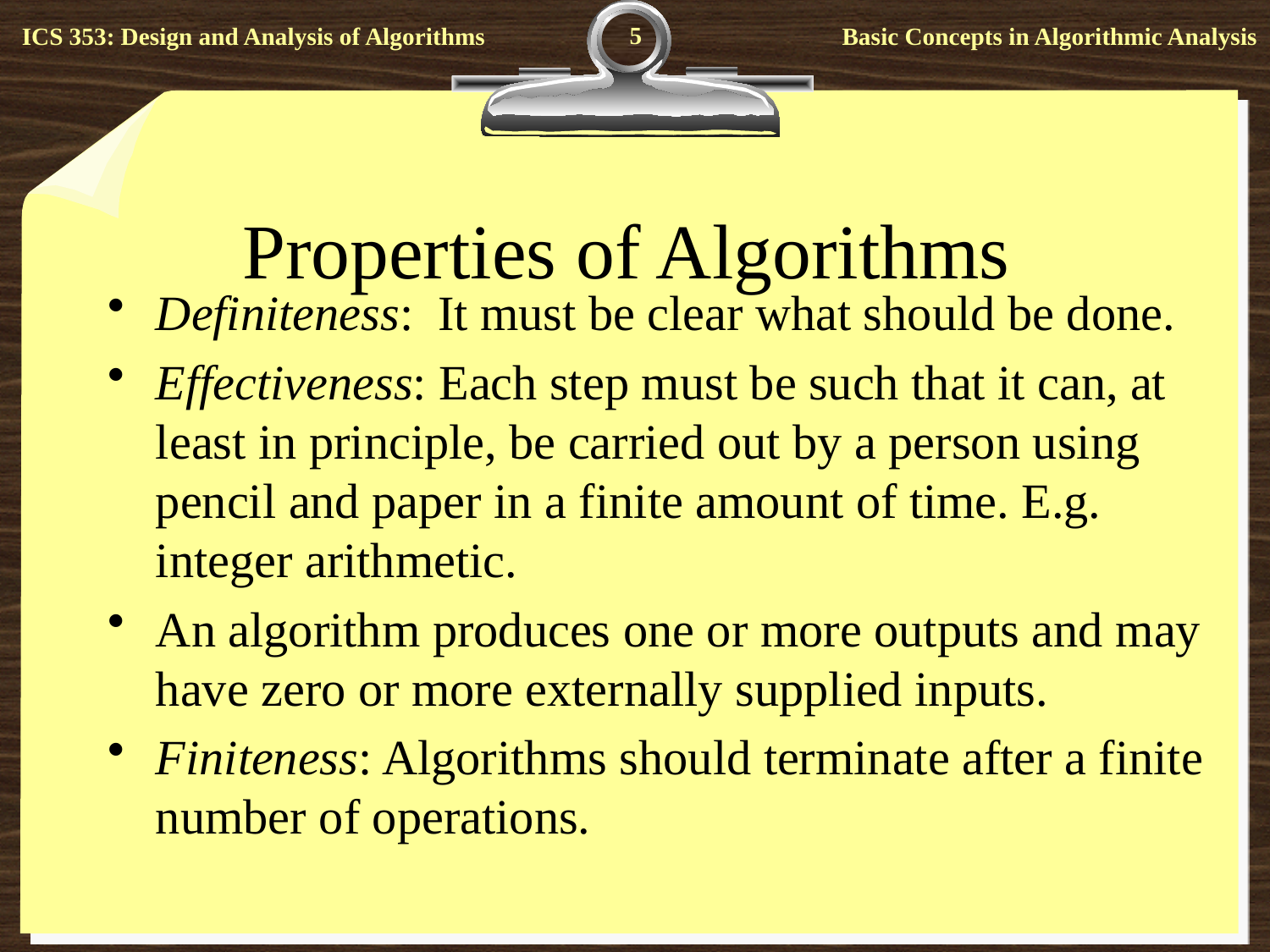

5
# Properties of Algorithms
Definiteness:  It must be clear what should be done.
Effectiveness: Each step must be such that it can, at least in principle, be carried out by a person using pencil and paper in a finite amount of time. E.g. integer arithmetic.
An algorithm produces one or more outputs and may have zero or more externally supplied inputs.
Finiteness: Algorithms should terminate after a finite number of operations.